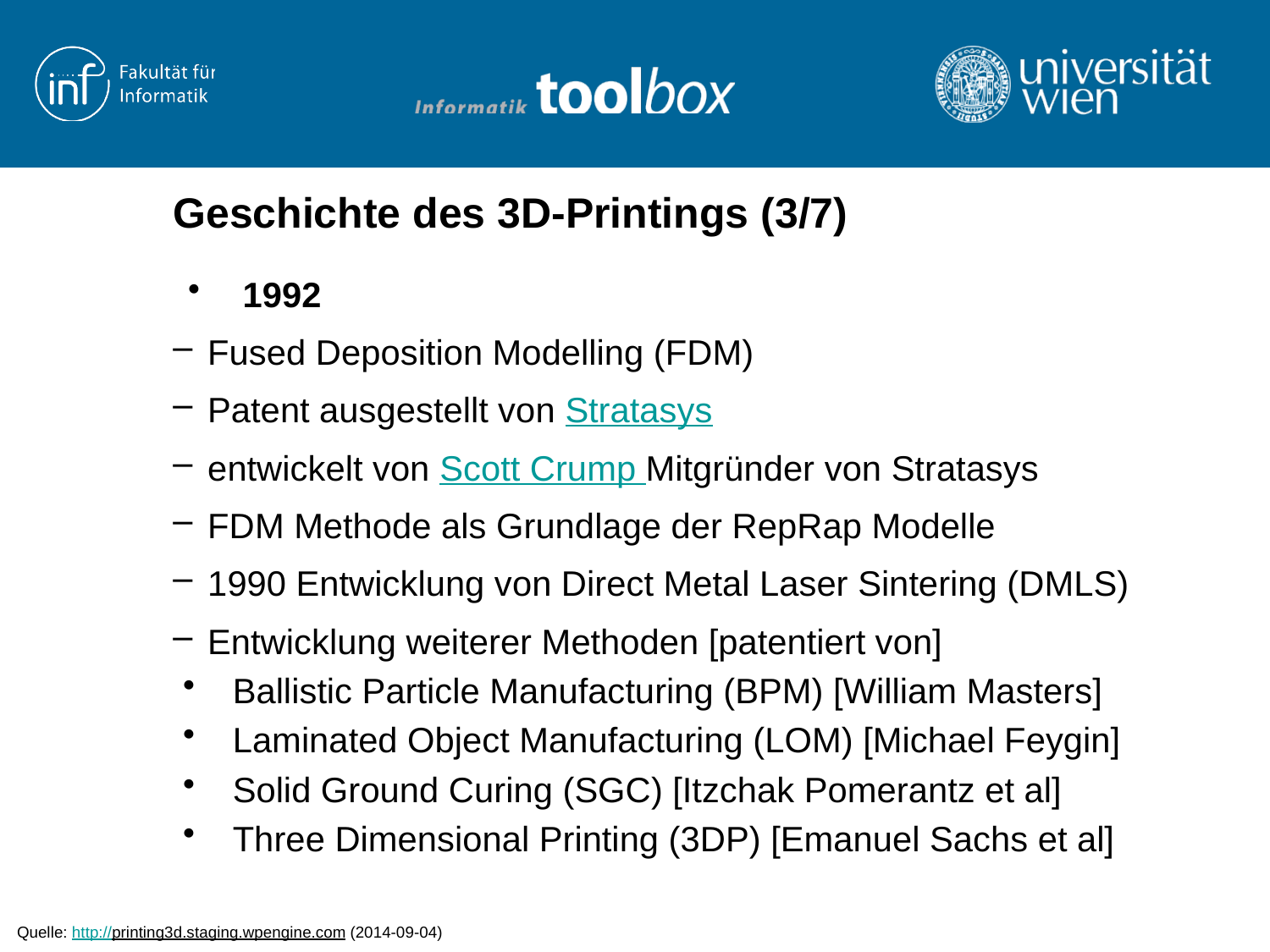

# Geschichte des 3D-Printings (3/7)

 1992
 Fused Deposition Modelling (FDM)
 Patent ausgestellt von Stratasys
 entwickelt von Scott Crump Mitgründer von Stratasys
 FDM Methode als Grundlage der RepRap Modelle
 1990 Entwicklung von Direct Metal Laser Sintering (DMLS)
 Entwicklung weiterer Methoden [patentiert von]
 Ballistic Particle Manufacturing (BPM) [William Masters]
 Laminated Object Manufacturing (LOM) [Michael Feygin]
 Solid Ground Curing (SGC) [Itzchak Pomerantz et al]
 Three Dimensional Printing (3DP) [Emanuel Sachs et al]
Quelle: http://printing3d.staging.wpengine.com (2014-09-04)